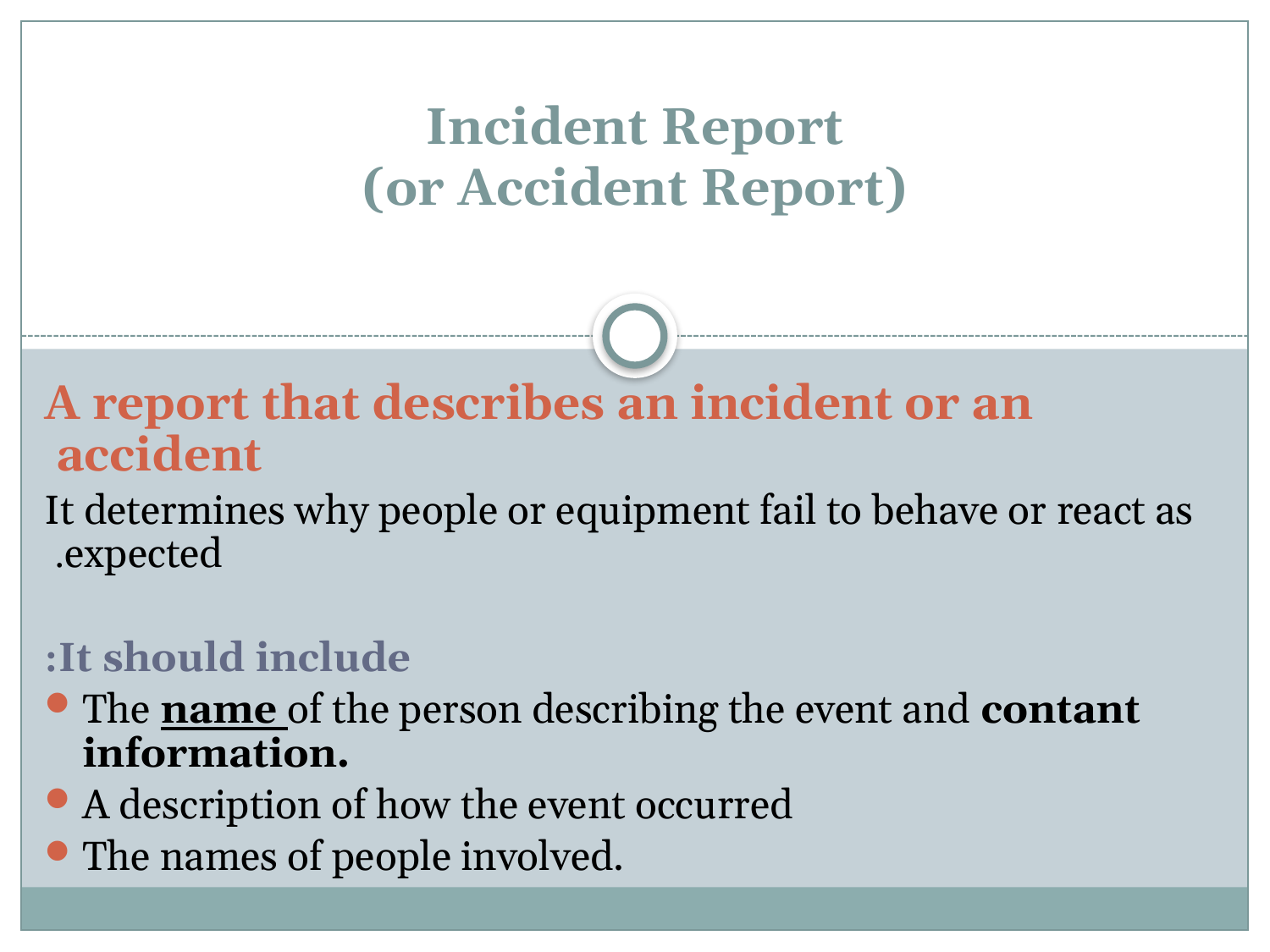

Incident Report
(or Accident Report)

A report that describes an incident or an accident
It determines why people or equipment fail to behave or react as expected.

It should include:
The name of the person describing the event and contant information.
A description of how the event occurred
The names of people involved.